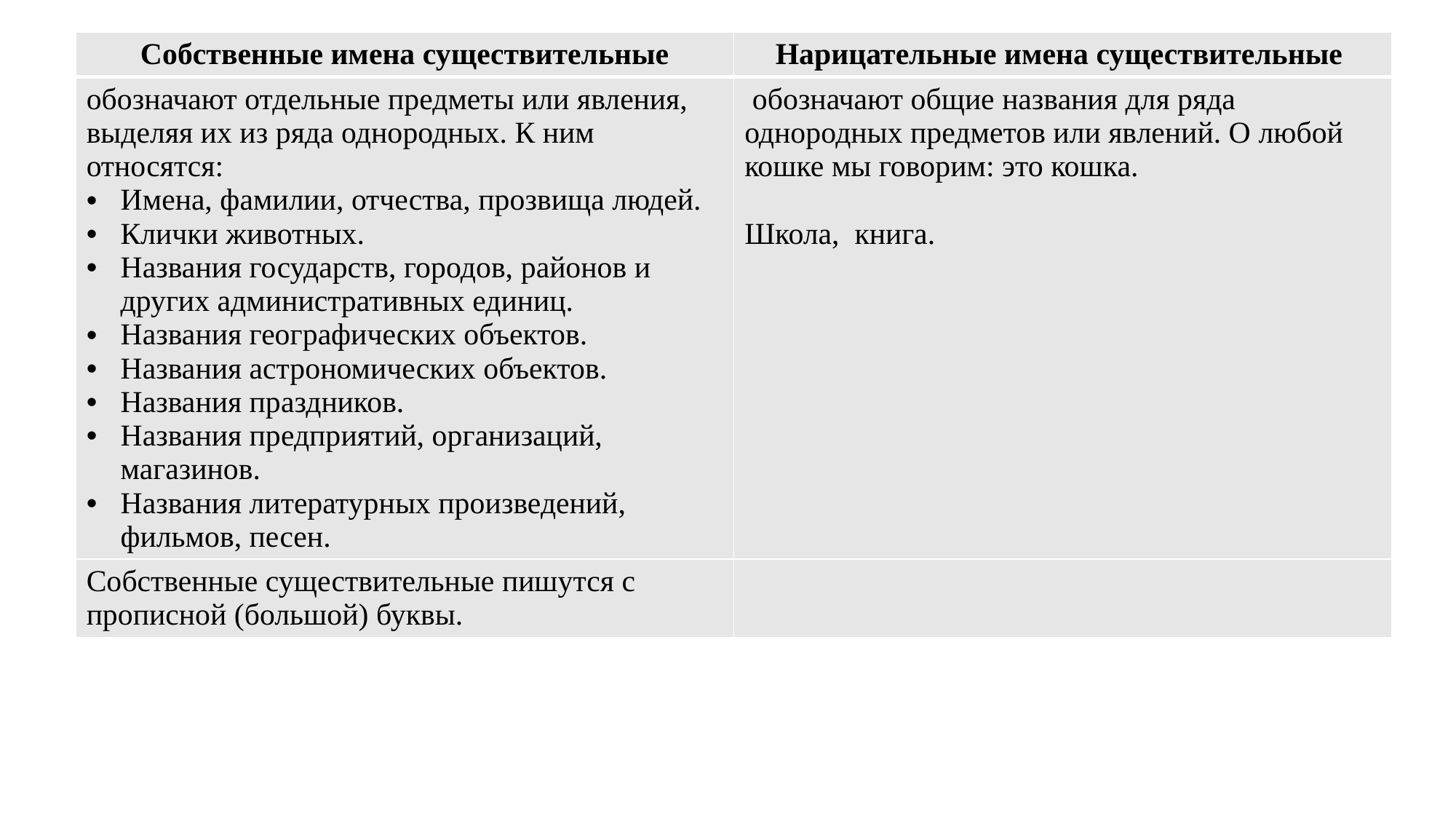

| Собственные имена существительные | Нарицательные имена существительные |
| --- | --- |
| обозначают отдельные предметы или явления, выделяя их из ряда однородных. К ним относятся: Имена, фамилии, отчества, прозвища людей. Клички животных. Названия государств, городов, районов и других административных единиц. Названия географических объектов. Названия астрономических объектов. Названия праздников. Названия предприятий, организаций, магазинов. Названия литературных произведений, фильмов, песен. | обозначают общие названия для ряда однородных предметов или явлений. О любой кошке мы говорим: это кошка. Школа, книга. |
| Собственные существительные пишутся с прописной (большой) буквы. |  |